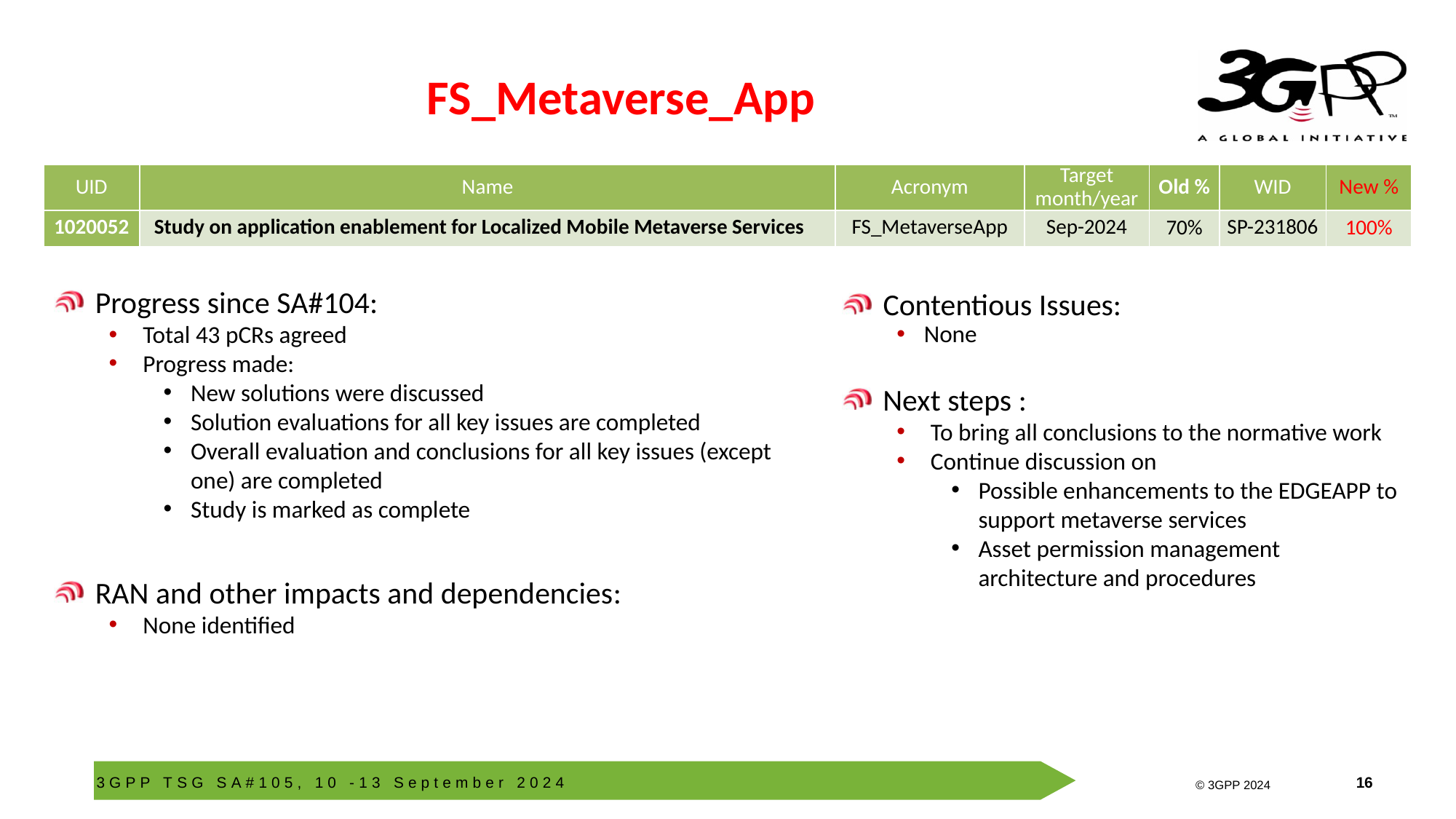

# FS_Metaverse_App
| UID | Name | Acronym | Target month/year | Old % | WID | New % |
| --- | --- | --- | --- | --- | --- | --- |
| 1020052 | Study on application enablement for Localized Mobile Metaverse Services | FS\_MetaverseApp | Sep-2024 | 70% | SP-231806 | 100% |
Progress since SA#104:
Total 43 pCRs agreed
Progress made:
New solutions were discussed
Solution evaluations for all key issues are completed
Overall evaluation and conclusions for all key issues (except one) are completed
Study is marked as complete

RAN and other impacts and dependencies:
None identified

Contentious Issues:
None

Next steps :
To bring all conclusions to the normative work
Continue discussion on
Possible enhancements to the EDGEAPP to support metaverse services
Asset permission management architecture and procedures